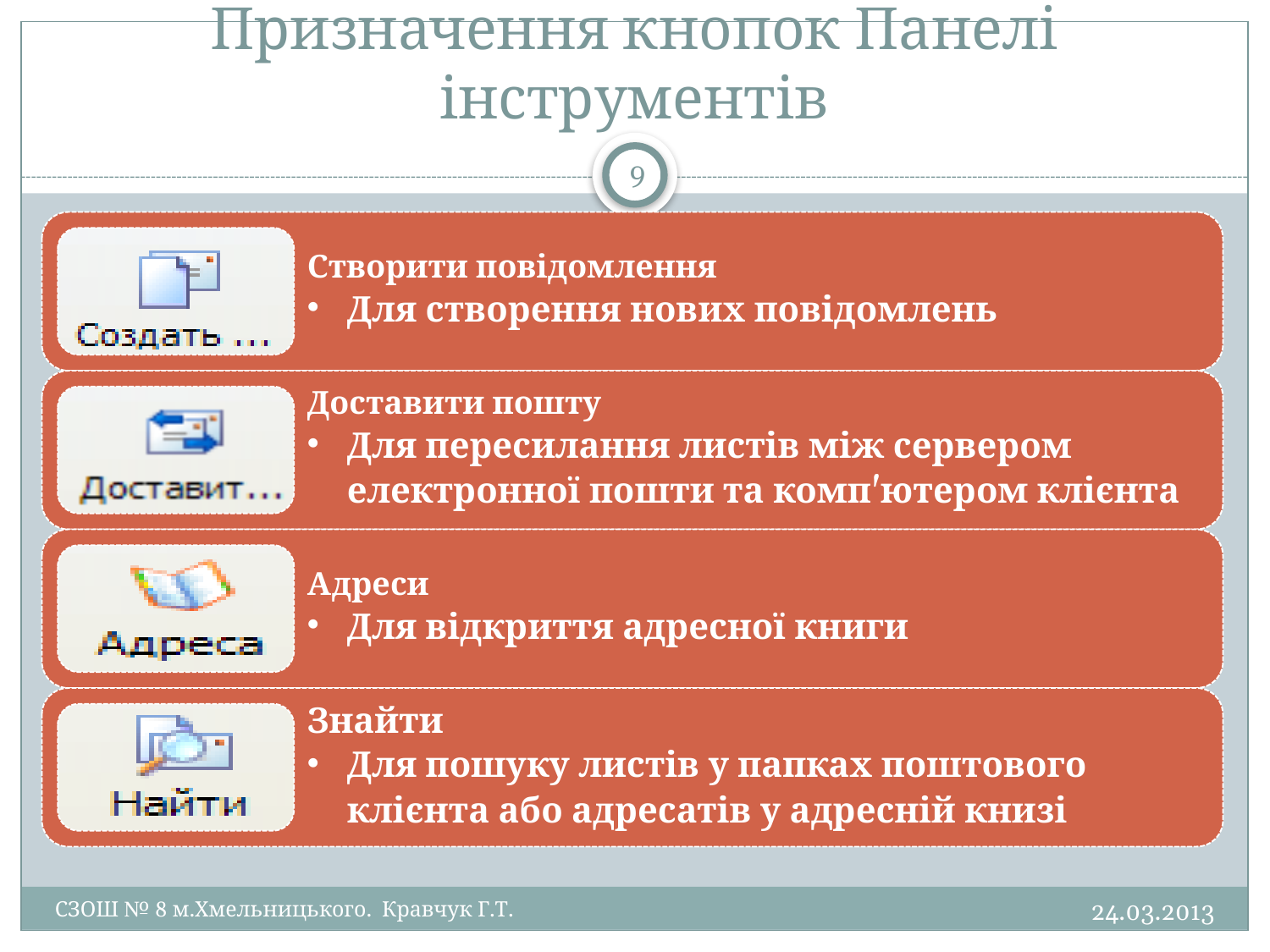

# Призначення кнопок Панелі інструментів
9
Створити повідомлення
Для створення нових повідомлень
Доставити пошту
Для пересилання листів між сервером електронної пошти та комп'ютером клієнта
Адреси
Для відкриття адресної книги
Знайти
Для пошуку листів у папках поштового клієнта або адресатів у адресній книзі
24.03.2013
СЗОШ № 8 м.Хмельницького.  Кравчук Г.Т.